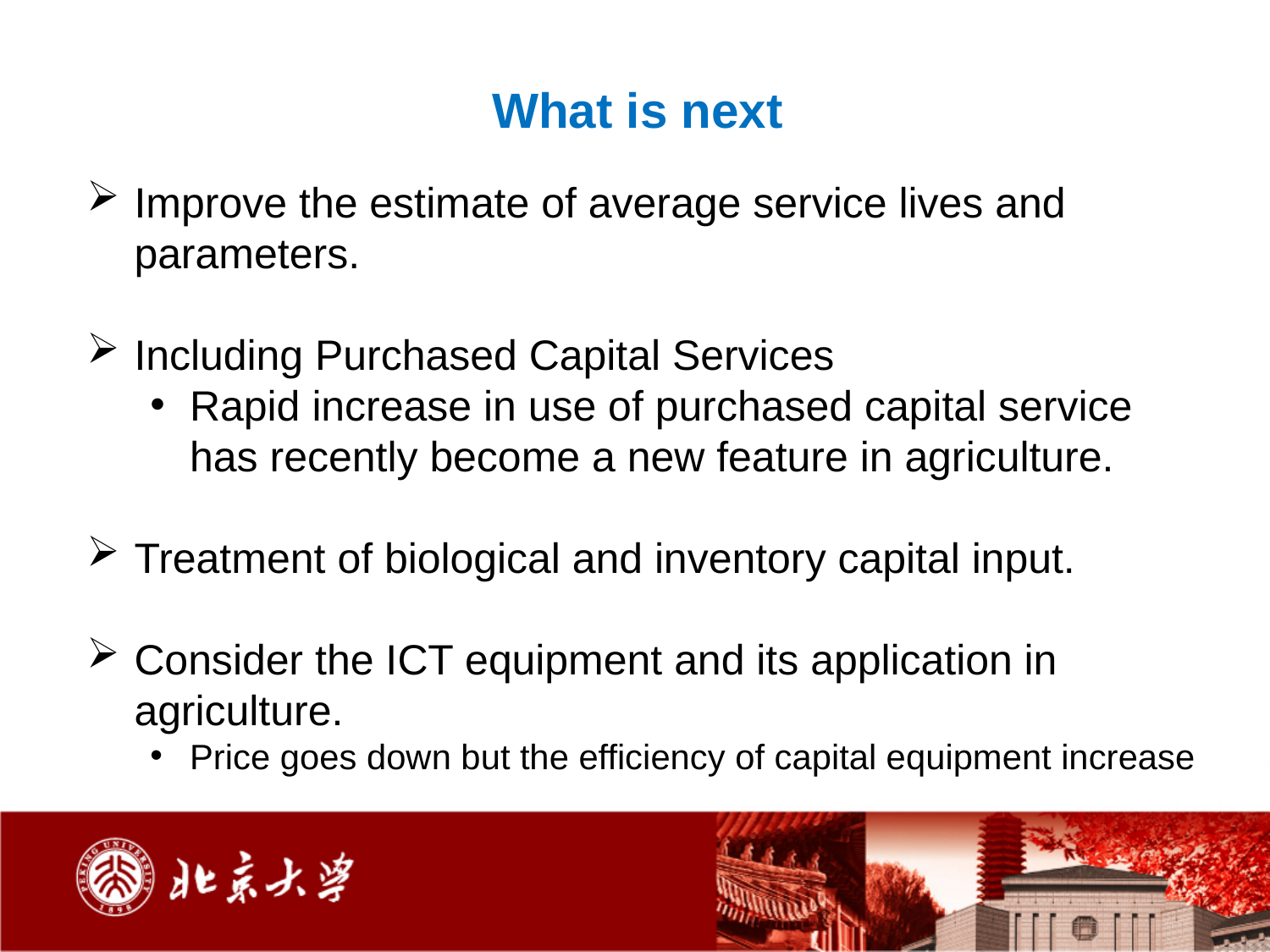

What is next
Improve the estimate of average service lives and parameters.

Including Purchased Capital Services
Rapid increase in use of purchased capital service has recently become a new feature in agriculture.

Treatment of biological and inventory capital input.

Consider the ICT equipment and its application in agriculture.
Price goes down but the efficiency of capital equipment increase